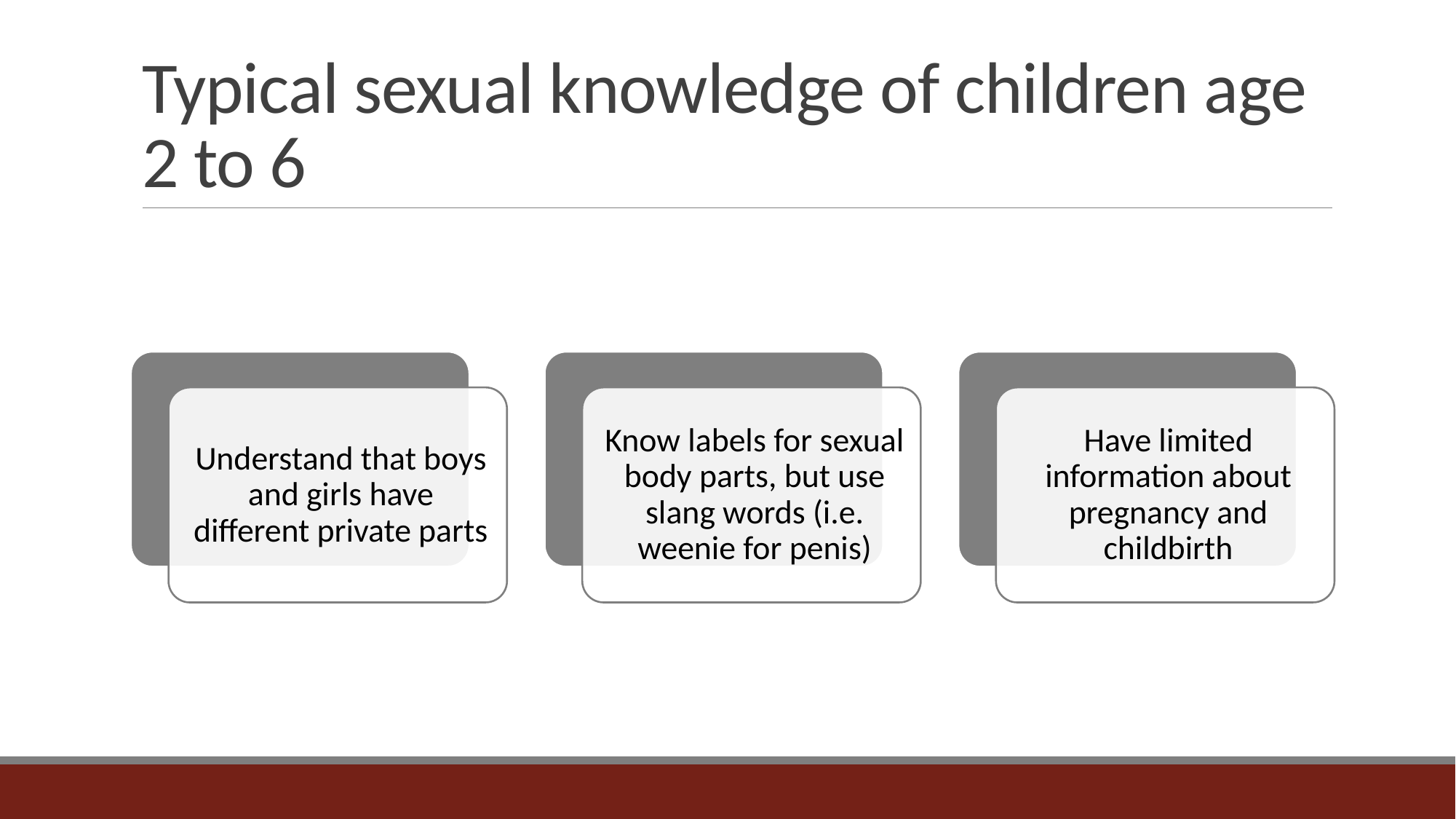

# Typical sexual knowledge of children age 2 to 6
Understand that boys and girls have different private parts
Know labels for sexual body parts, but use slang words (i.e. weenie for penis)
Have limited information about pregnancy and childbirth